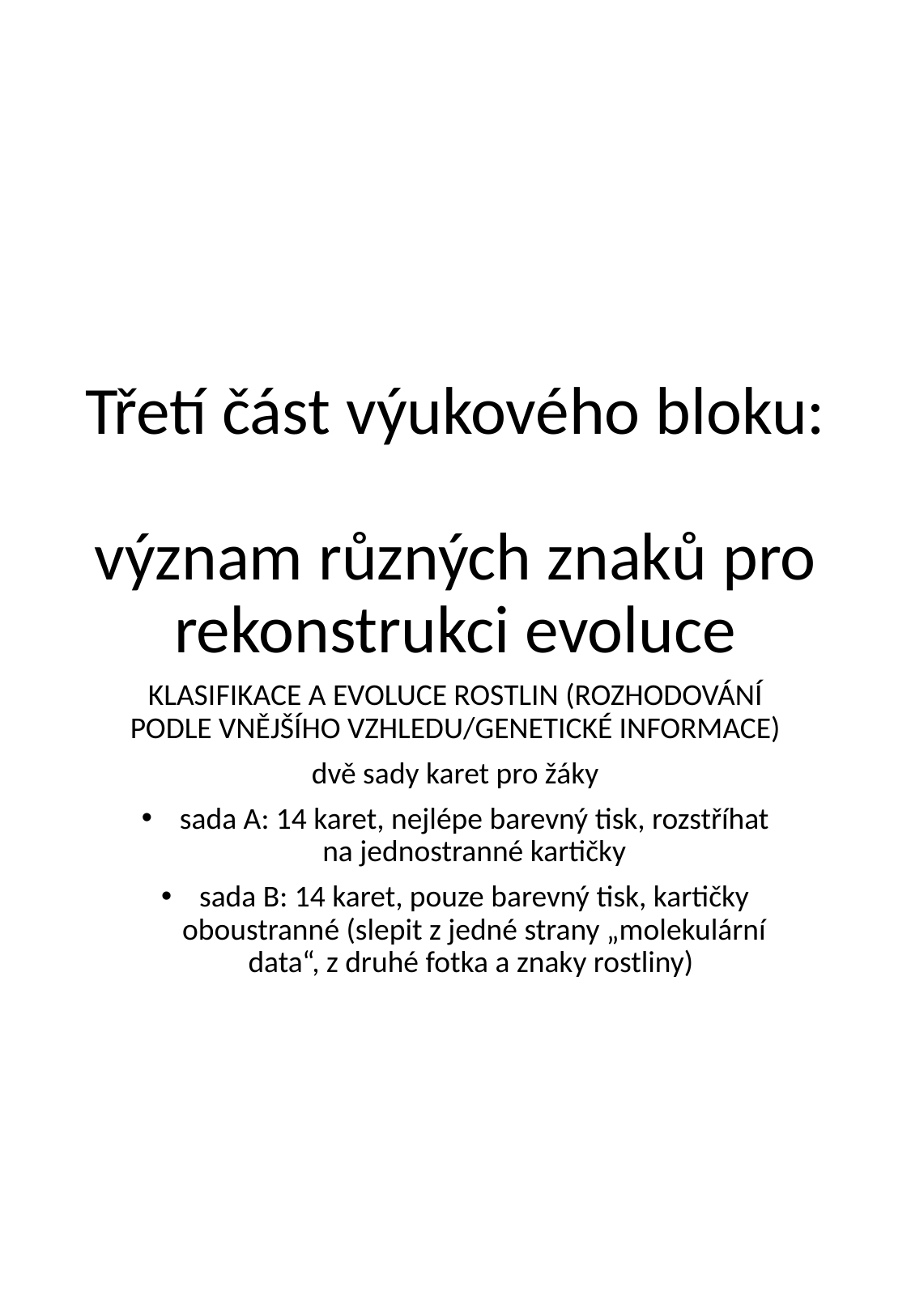

# Třetí část výukového bloku: význam různých znaků pro rekonstrukci evoluce
KLASIFIKACE A EVOLUCE ROSTLIN (ROZHODOVÁNÍ PODLE VNĚJŠÍHO VZHLEDU/GENETICKÉ INFORMACE)
dvě sady karet pro žáky
sada A: 14 karet, nejlépe barevný tisk, rozstříhat na jednostranné kartičky
sada B: 14 karet, pouze barevný tisk, kartičky oboustranné (slepit z jedné strany „molekulární data“, z druhé fotka a znaky rostliny)